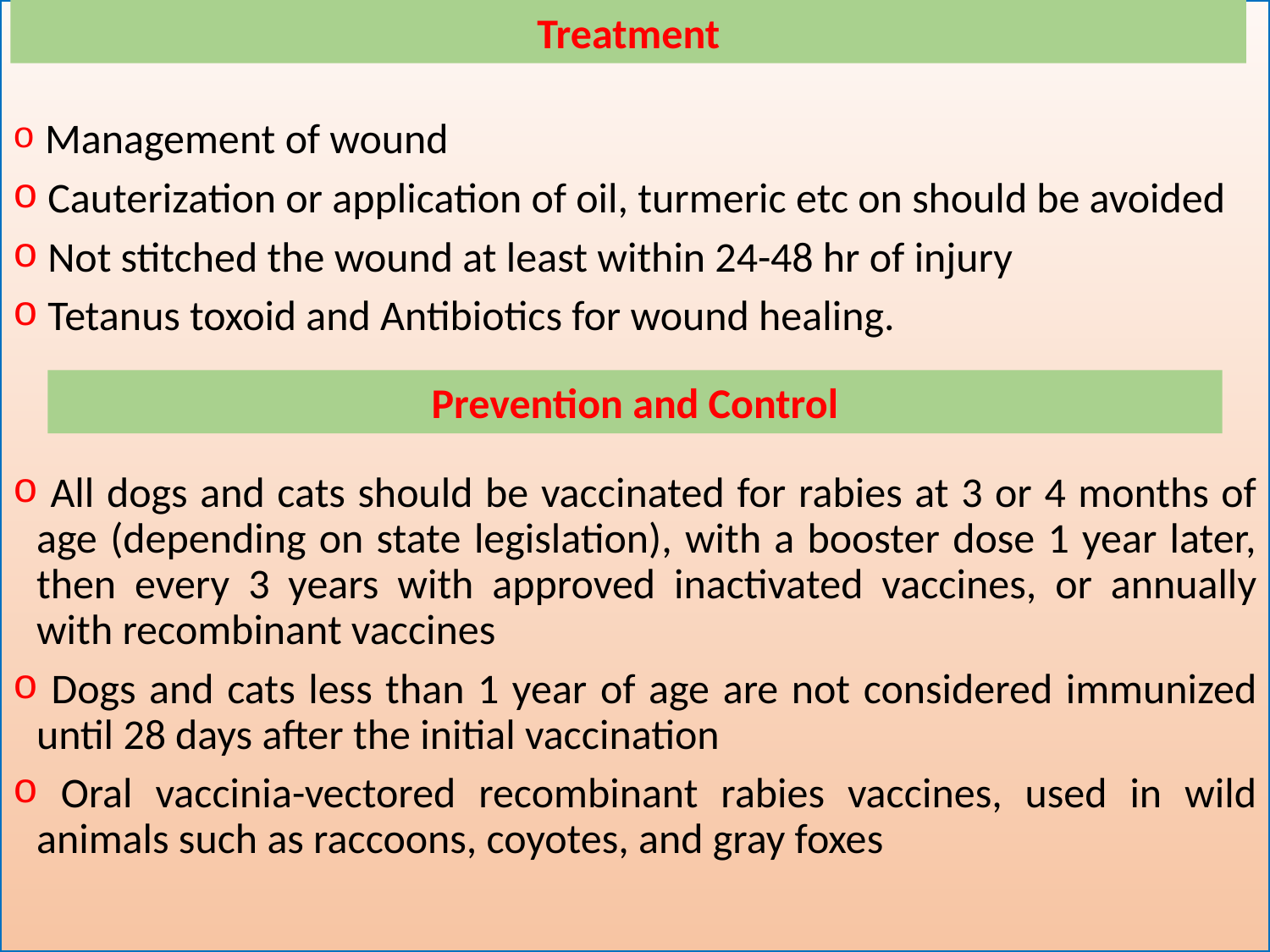

Management of wound
 Cauterization or application of oil, turmeric etc on should be avoided
 Not stitched the wound at least within 24-48 hr of injury
 Tetanus toxoid and Antibiotics for wound healing.

 All dogs and cats should be vaccinated for rabies at 3 or 4 months of age (depending on state legislation), with a booster dose 1 year later, then every 3 years with approved inactivated vaccines, or annually with recombinant vaccines
 Dogs and cats less than 1 year of age are not considered immunized until 28 days after the initial vaccination
 Oral vaccinia-vectored recombinant rabies vaccines, used in wild animals such as raccoons, coyotes, and gray foxes
Treatment
Prevention and Control